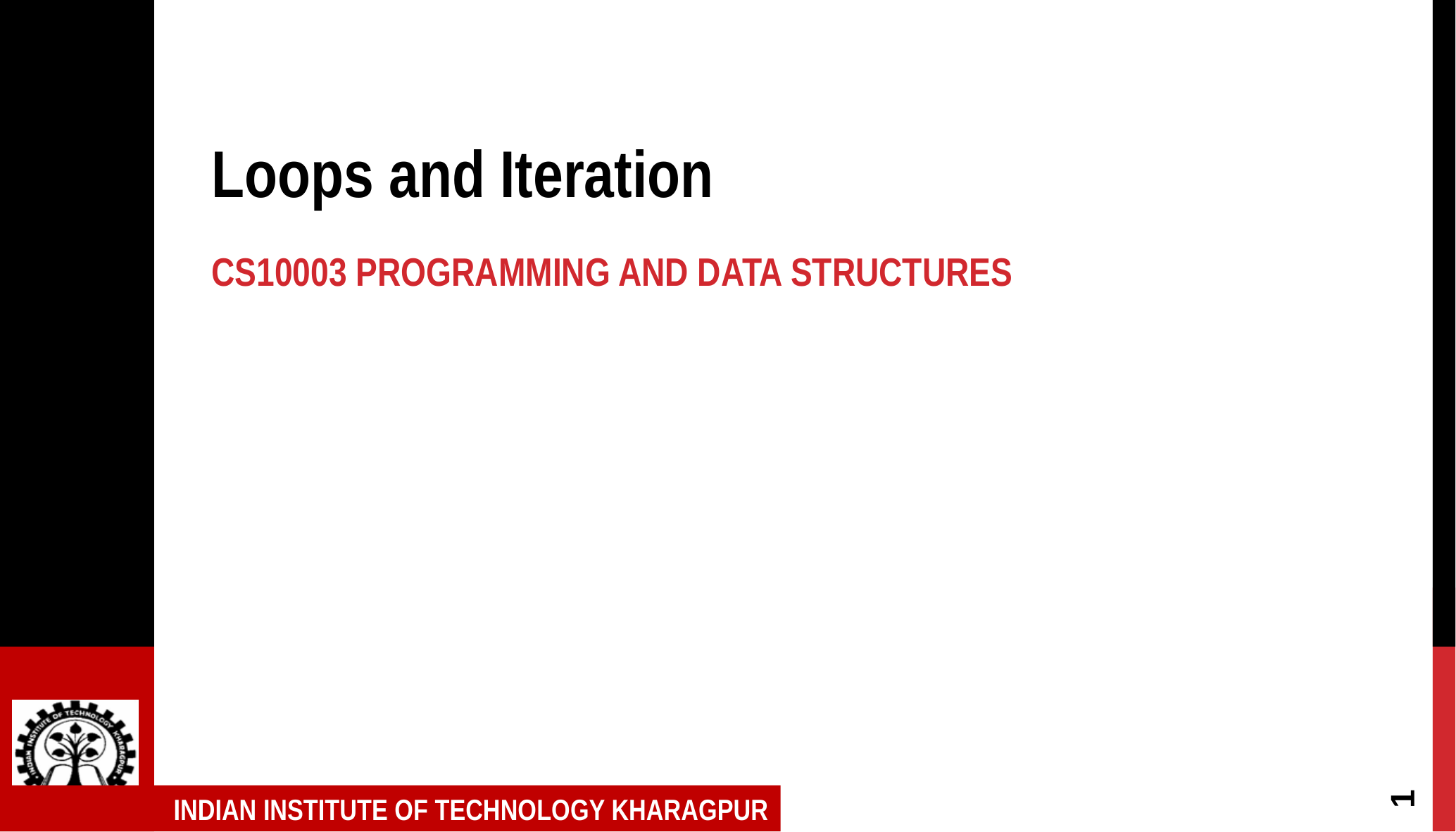

# Loops and Iteration
CS10003 PROGRAMMING AND DATA STRUCTURES
1
INDIAN INSTITUTE OF TECHNOLOGY KHARAGPUR